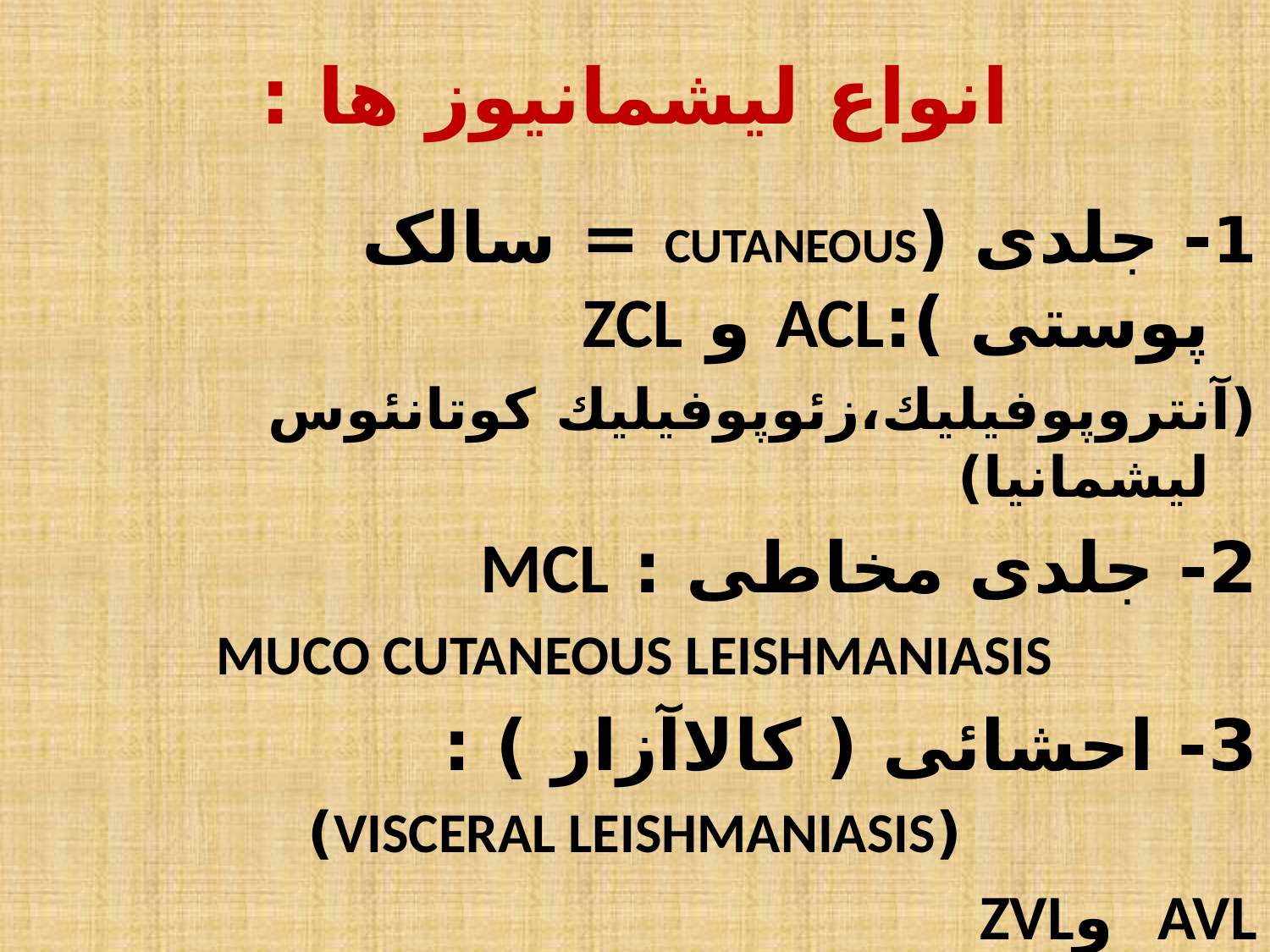

# انواع لیشمانیوز ها :
1- جلدی (CUTANEOUS = سالک پوستی ):ACL و ZCL
(آنتروپوفيليك،زئوپوفيليك كوتانئوس ليشمانيا)
2- جلدی مخاطی : MCL
MUCO CUTANEOUS LEISHMANIASIS
3- احشائی ( کالاآزار ) :
(VISCERAL LEISHMANIASIS)
AVL  وZVL